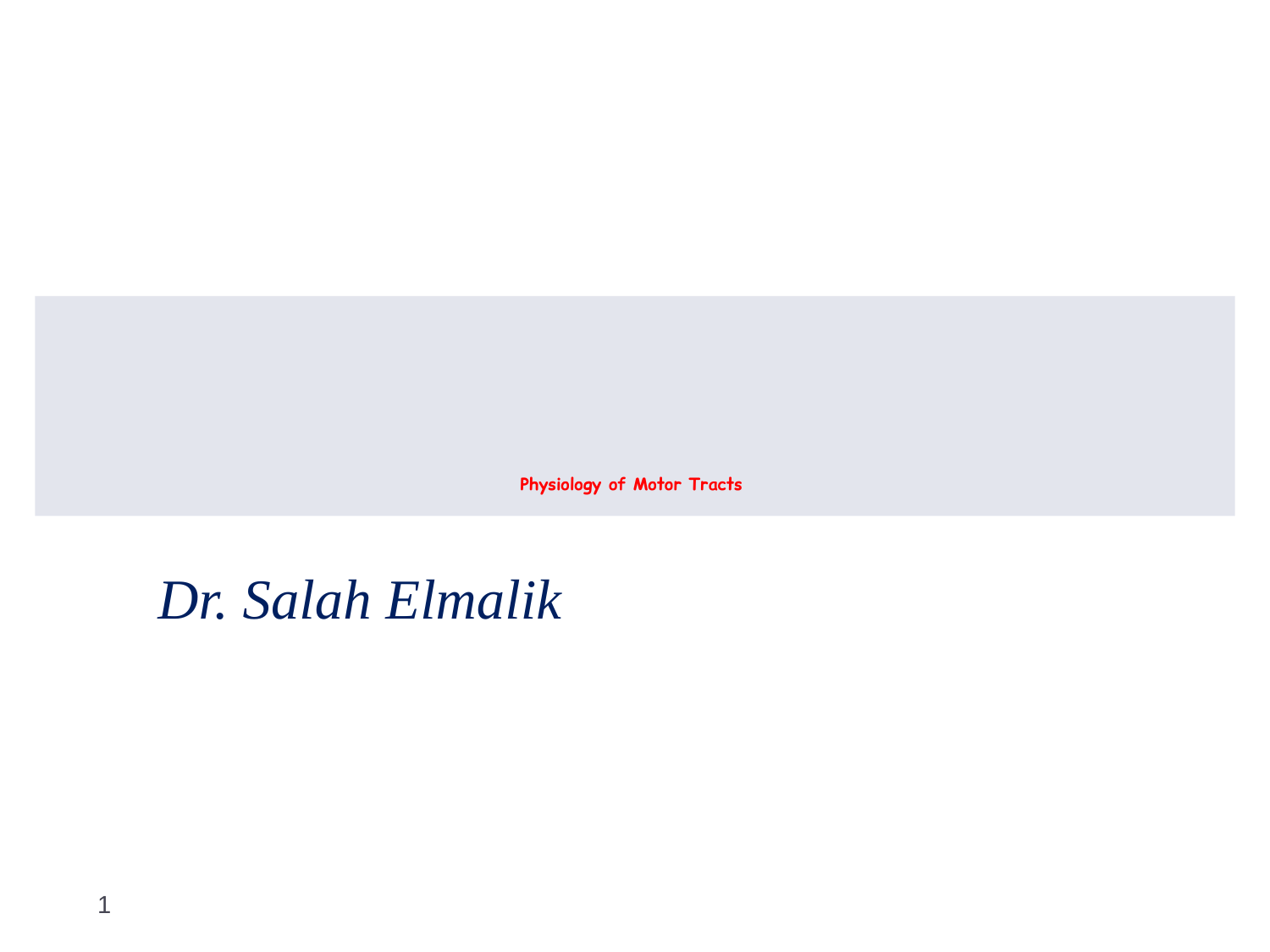

# Physiology of Motor Tracts
Dr. Salah Elmalik
1